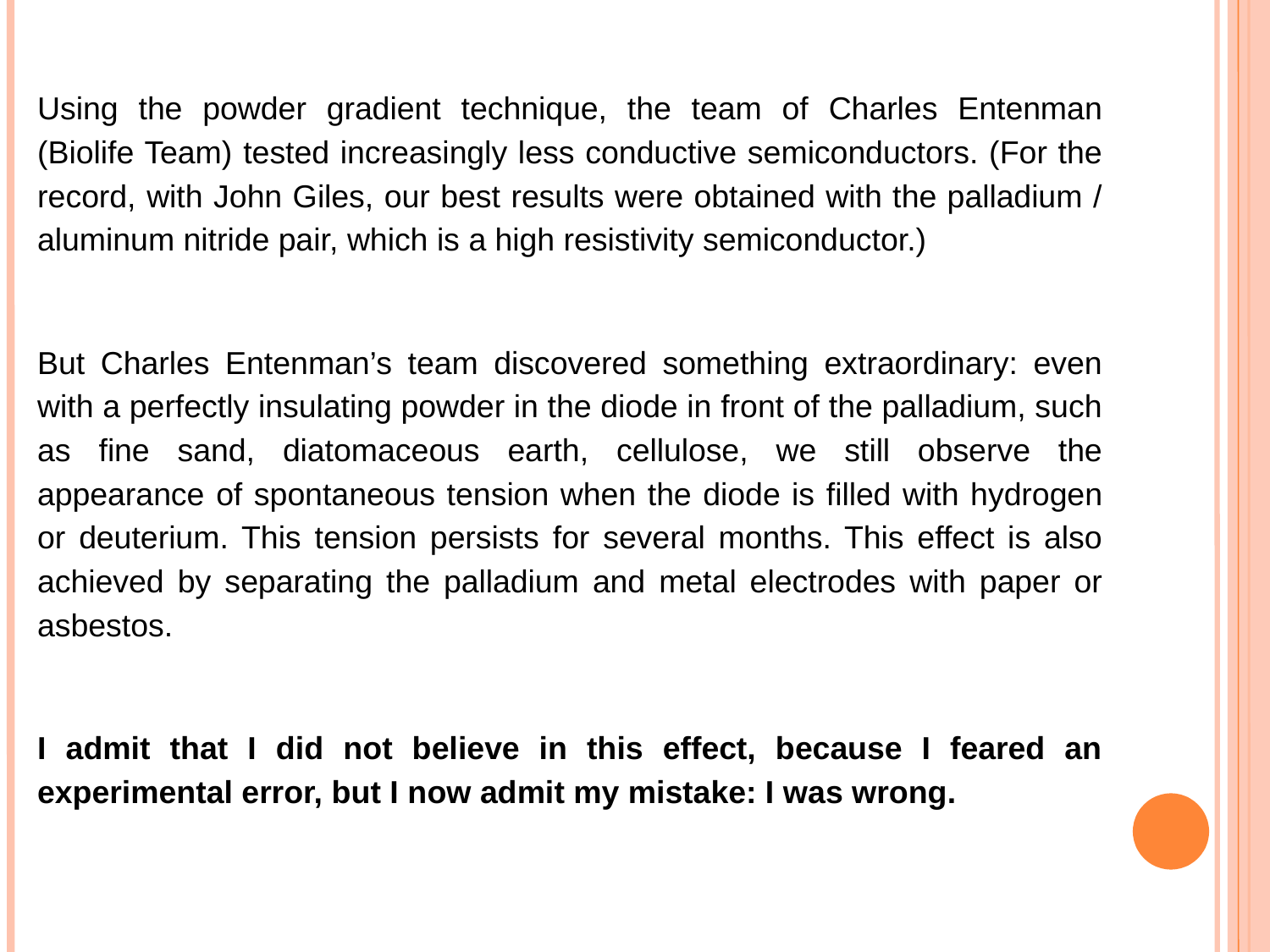

Using the powder gradient technique, the team of Charles Entenman (Biolife Team) tested increasingly less conductive semiconductors. (For the record, with John Giles, our best results were obtained with the palladium / aluminum nitride pair, which is a high resistivity semiconductor.)

But Charles Entenman’s team discovered something extraordinary: even with a perfectly insulating powder in the diode in front of the palladium, such as fine sand, diatomaceous earth, cellulose, we still observe the appearance of spontaneous tension when the diode is filled with hydrogen or deuterium. This tension persists for several months. This effect is also achieved by separating the palladium and metal electrodes with paper or asbestos.

I admit that I did not believe in this effect, because I feared an experimental error, but I now admit my mistake: I was wrong.